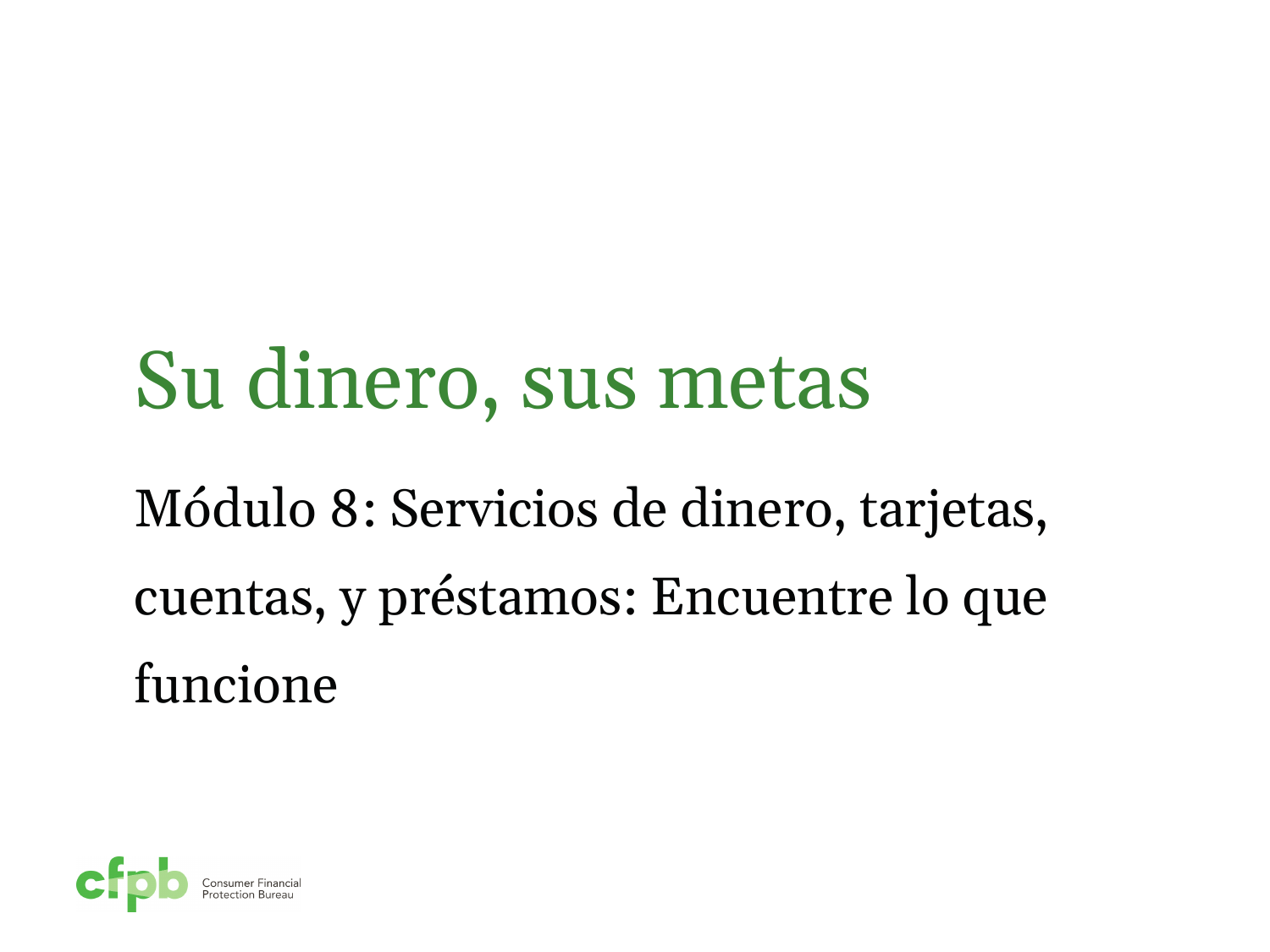

# Su dinero, sus metas
Módulo 8: Servicios de dinero, tarjetas, cuentas, y préstamos: Encuentre lo que funcione